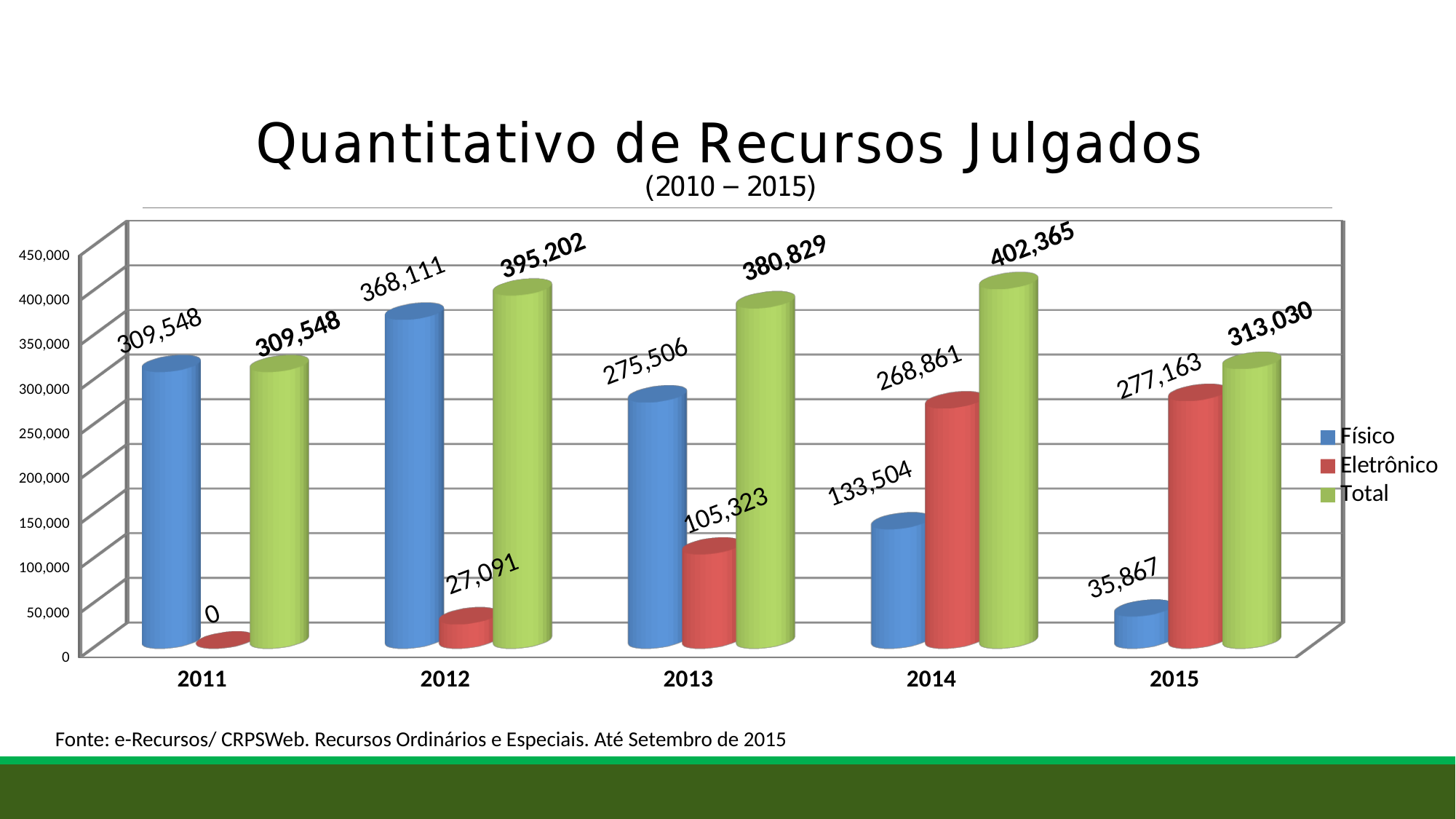

# Quantitativo de Recursos Julgados (2010 – 2015)

[unsupported chart]

Fonte: e-Recursos/ CRPSWeb. Recursos Ordinários e Especiais. Até Setembro de 2015